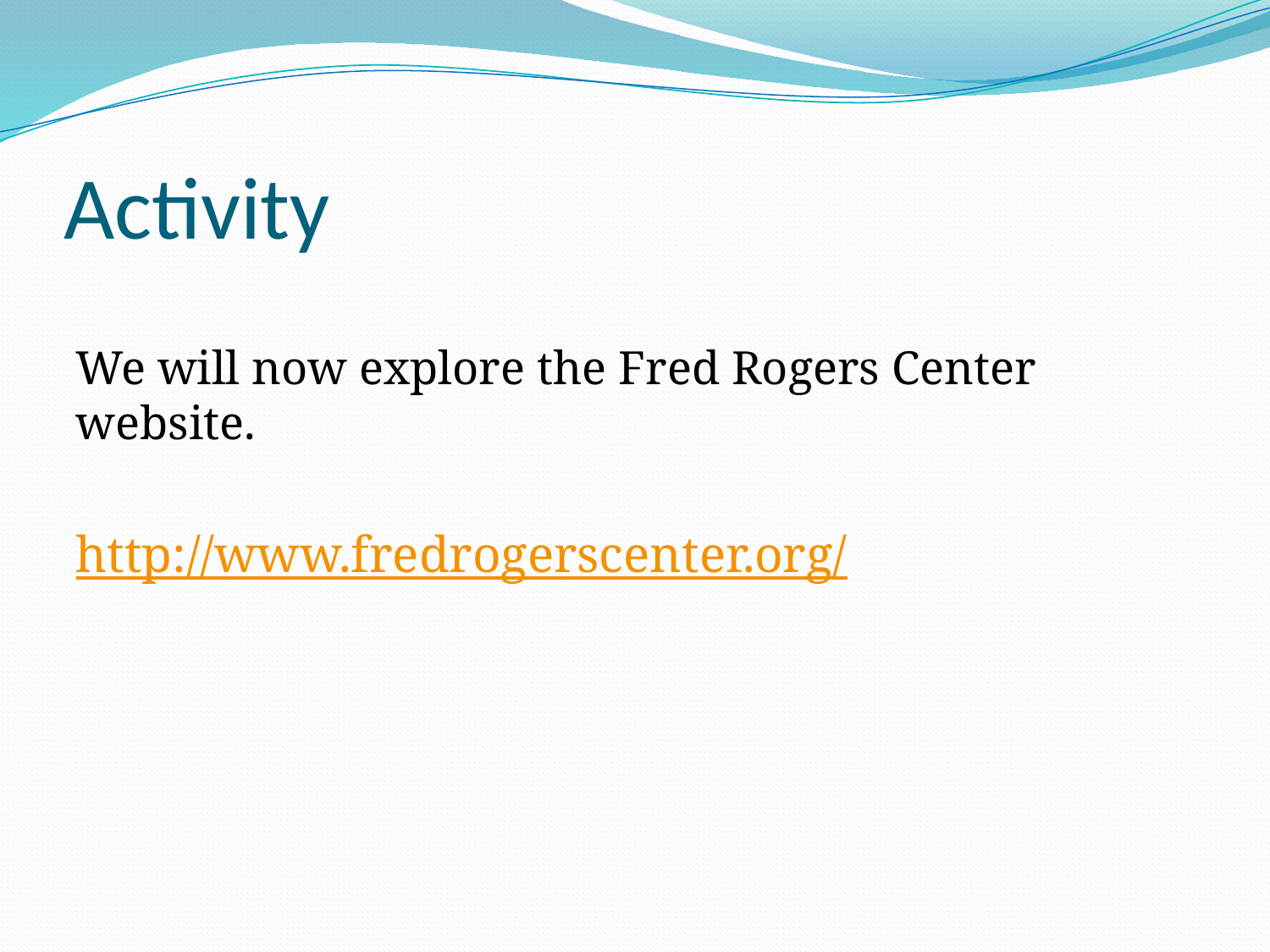

# Activity

We will now explore the Fred Rogers Center website.

http://www.fredrogerscenter.org/